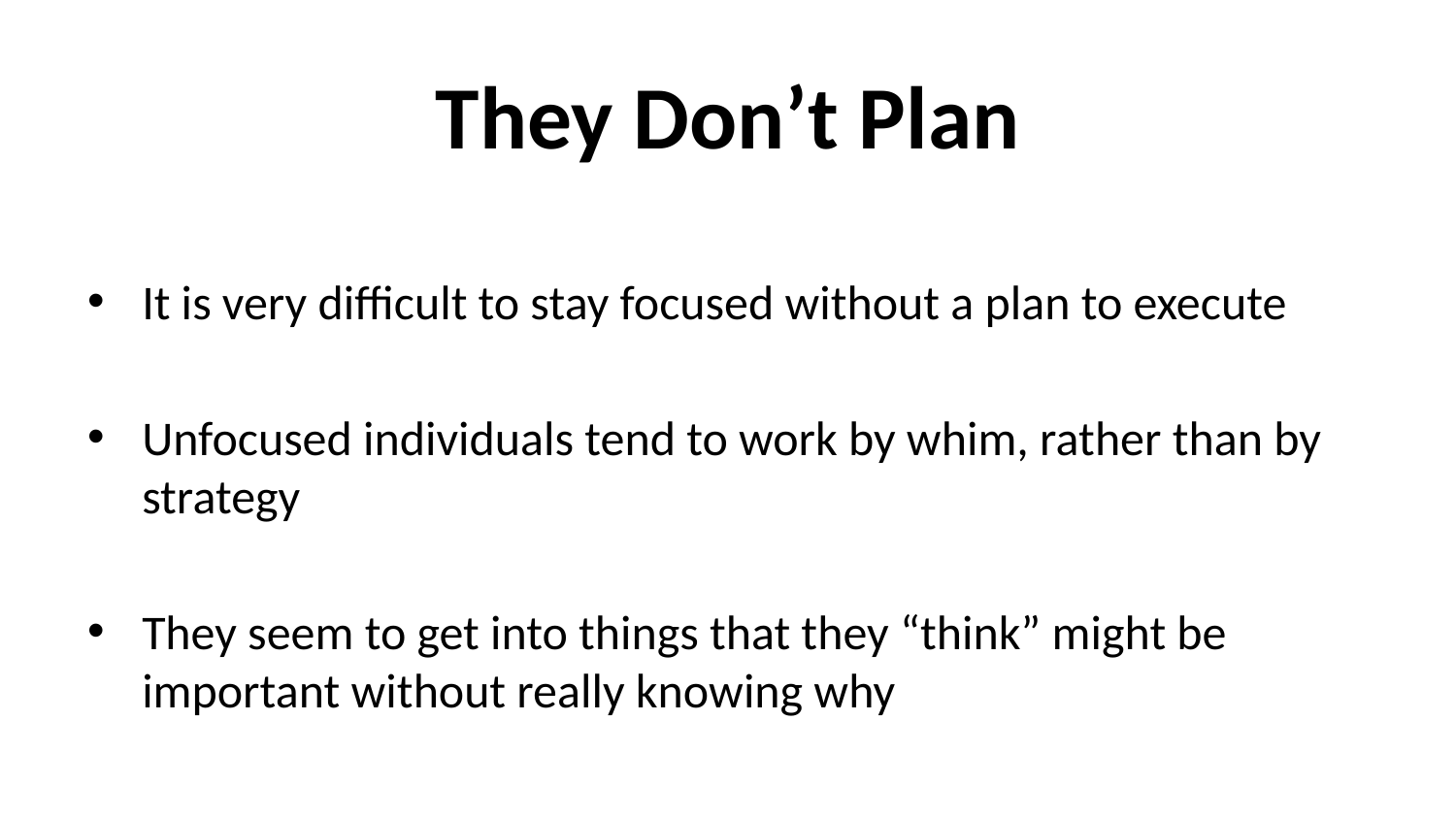

# They Don’t Plan
It is very difficult to stay focused without a plan to execute

Unfocused individuals tend to work by whim, rather than by strategy

They seem to get into things that they “think” might be important without really knowing why